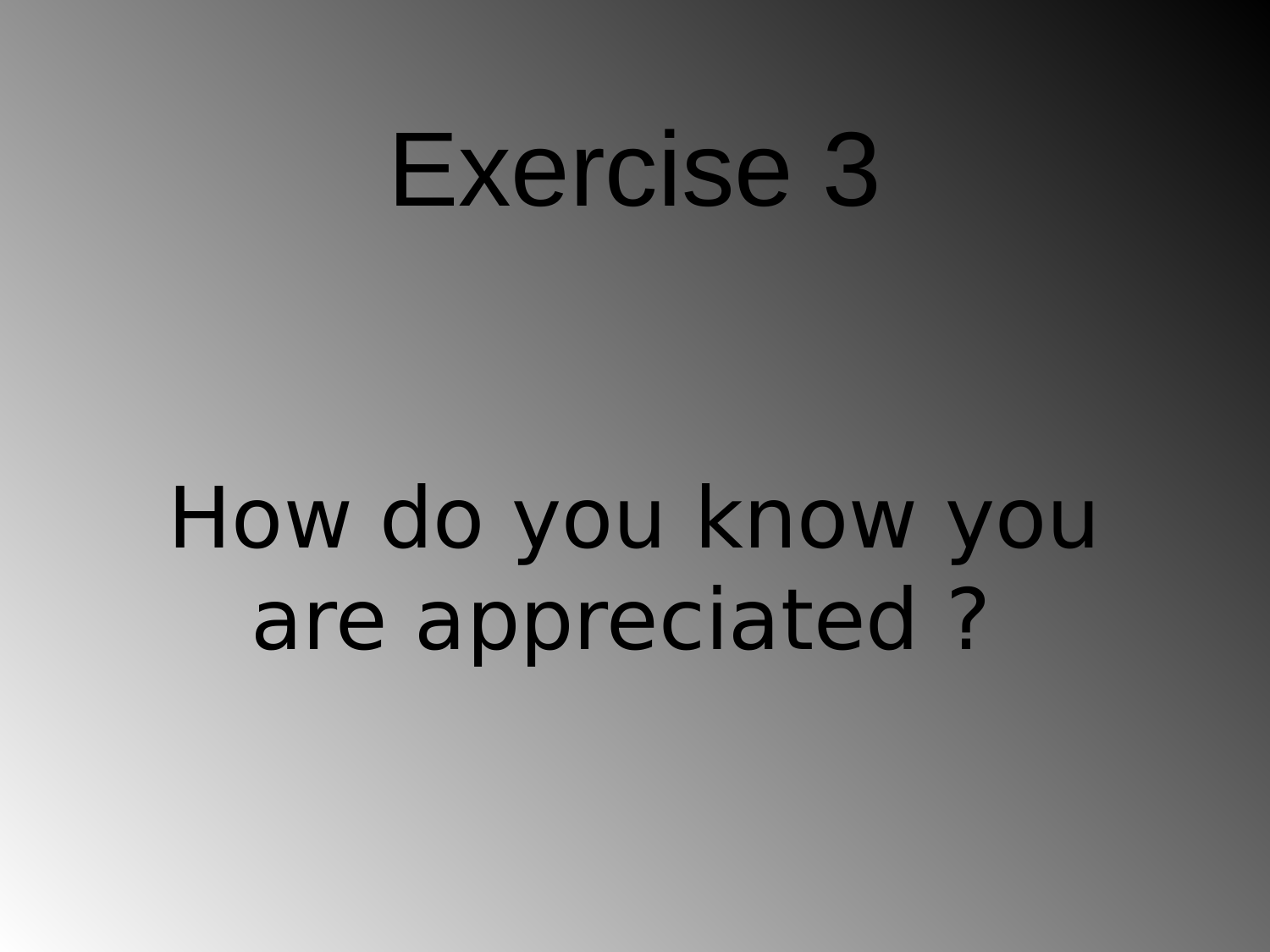

# Exercise 3

How do you know you are appreciated ?